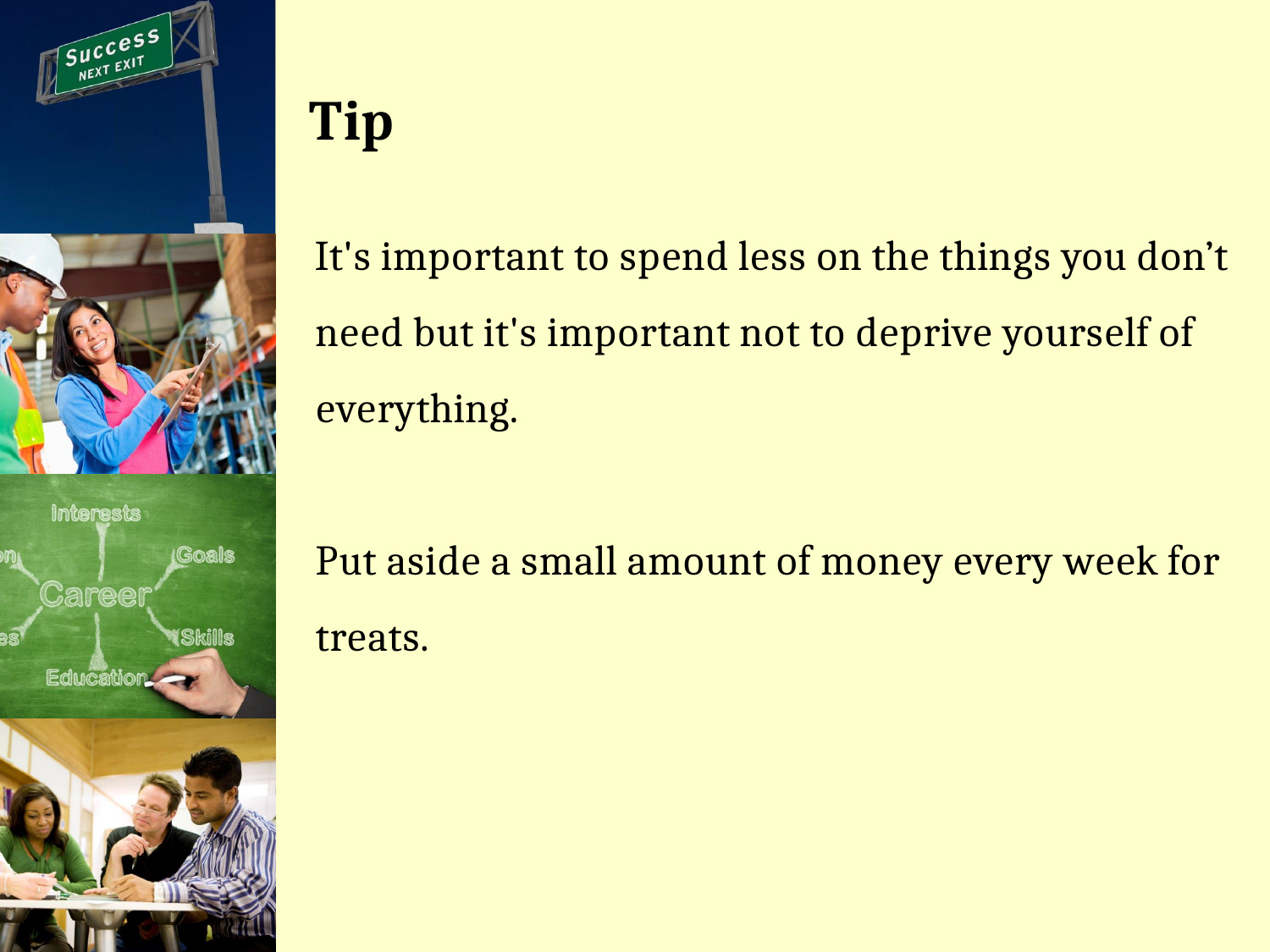

# Tip
It's important to spend less on the things you don’t need but it's important not to deprive yourself of everything.

Put aside a small amount of money every week for treats.